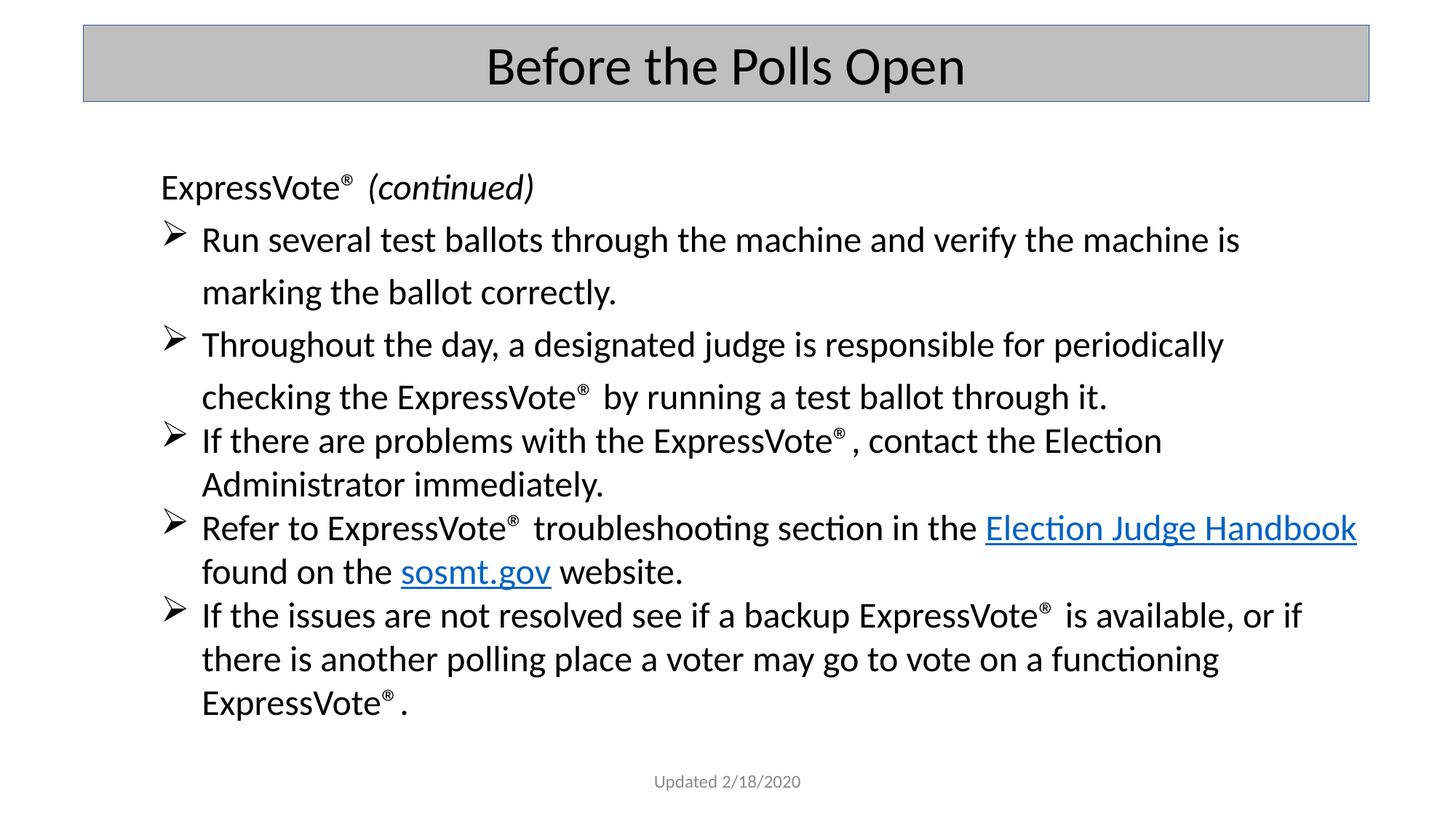

Before the Polls Open
ExpressVote® (continued)
Run several test ballots through the machine and verify the machine is marking the ballot correctly.
Throughout the day, a designated judge is responsible for periodically checking the ExpressVote® by running a test ballot through it.
If there are problems with the ExpressVote®, contact the Election Administrator immediately.
Refer to ExpressVote® troubleshooting section in the Election Judge Handbook found on the sosmt.gov website.
If the issues are not resolved see if a backup ExpressVote® is available, or if there is another polling place a voter may go to vote on a functioning ExpressVote®.
Updated 2/18/2020